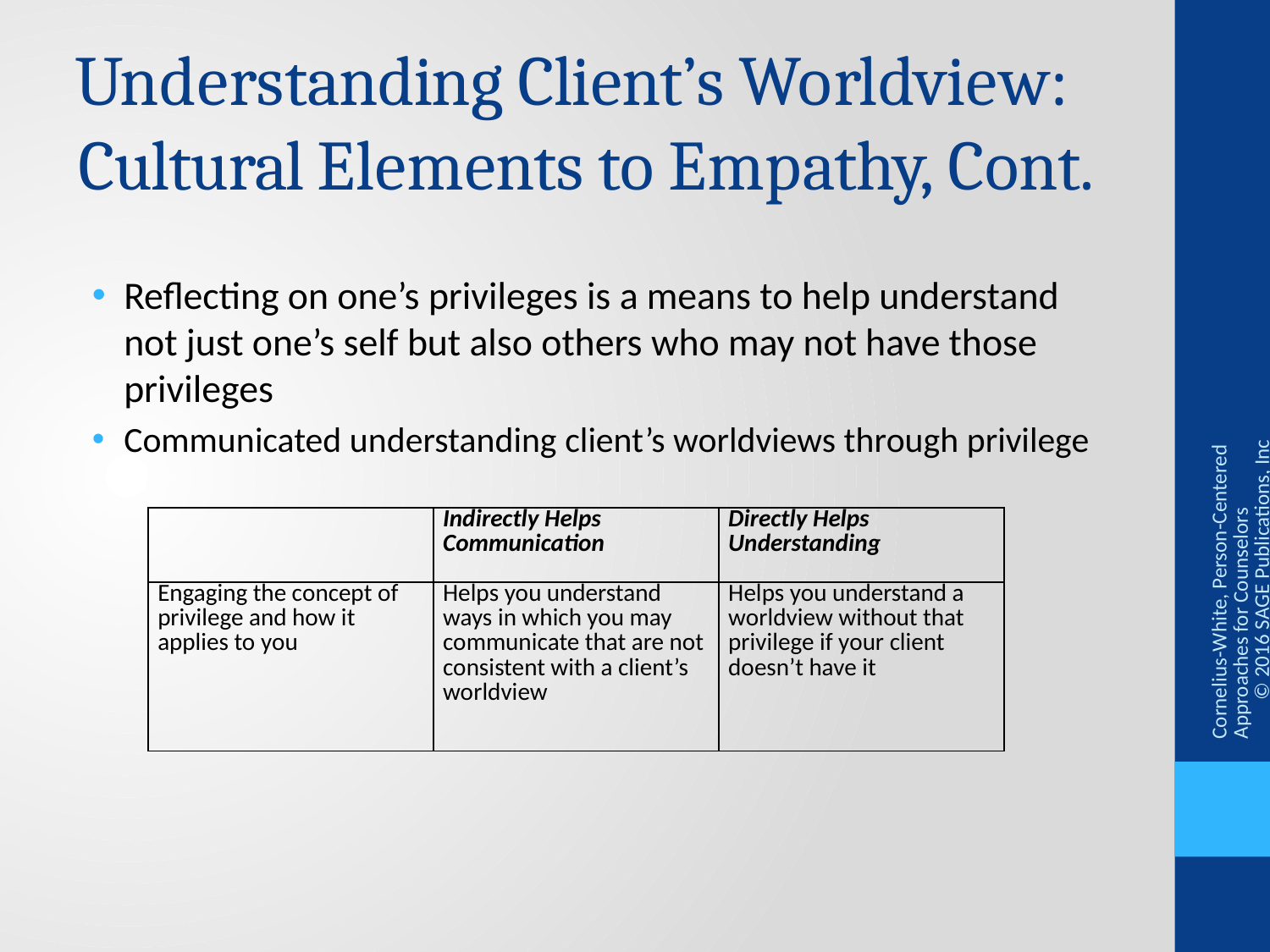

# Understanding Client’s Worldview: Cultural Elements to Empathy, Cont.
Reflecting on one’s privileges is a means to help understand not just one’s self but also others who may not have those privileges
Communicated understanding client’s worldviews through privilege

|  | Indirectly Helps Communication | Directly Helps Understanding |
| --- | --- | --- |
| Engaging the concept of privilege and how it applies to you | Helps you understand ways in which you may communicate that are not consistent with a client’s worldview | Helps you understand a worldview without that privilege if your client doesn’t have it |
Cornelius-White, Person-Centered Approaches for Counselors                      © 2016 SAGE Publications, Inc.